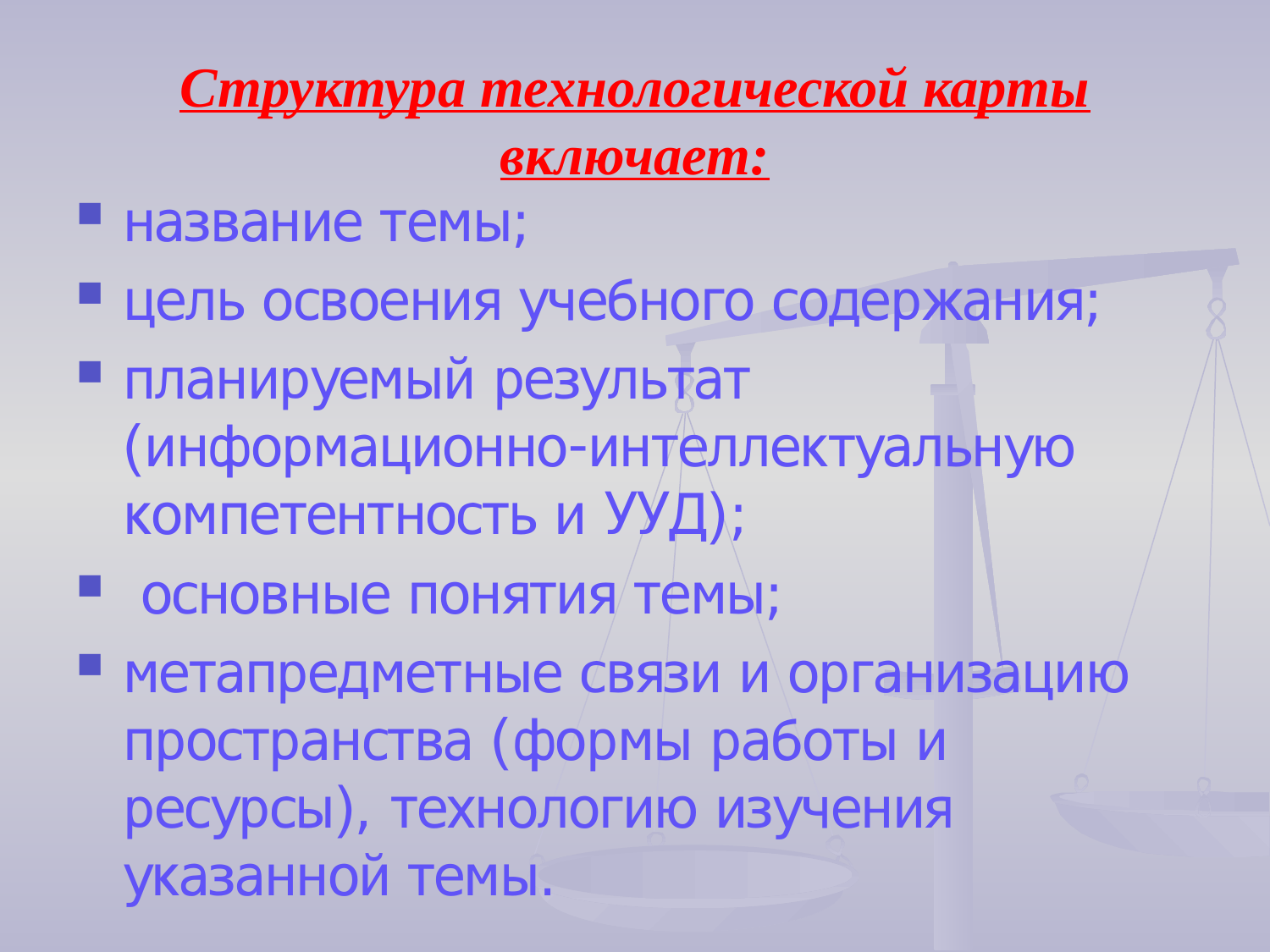

# Структура технологической карты включает:
название темы;
цель освоения учебного содержания;
планируемый результат (информационно-интеллектуальную компетентность и УУД);
 основные понятия темы;
метапредметные связи и организацию пространства (формы работы и ресурсы), технологию изучения указанной темы.